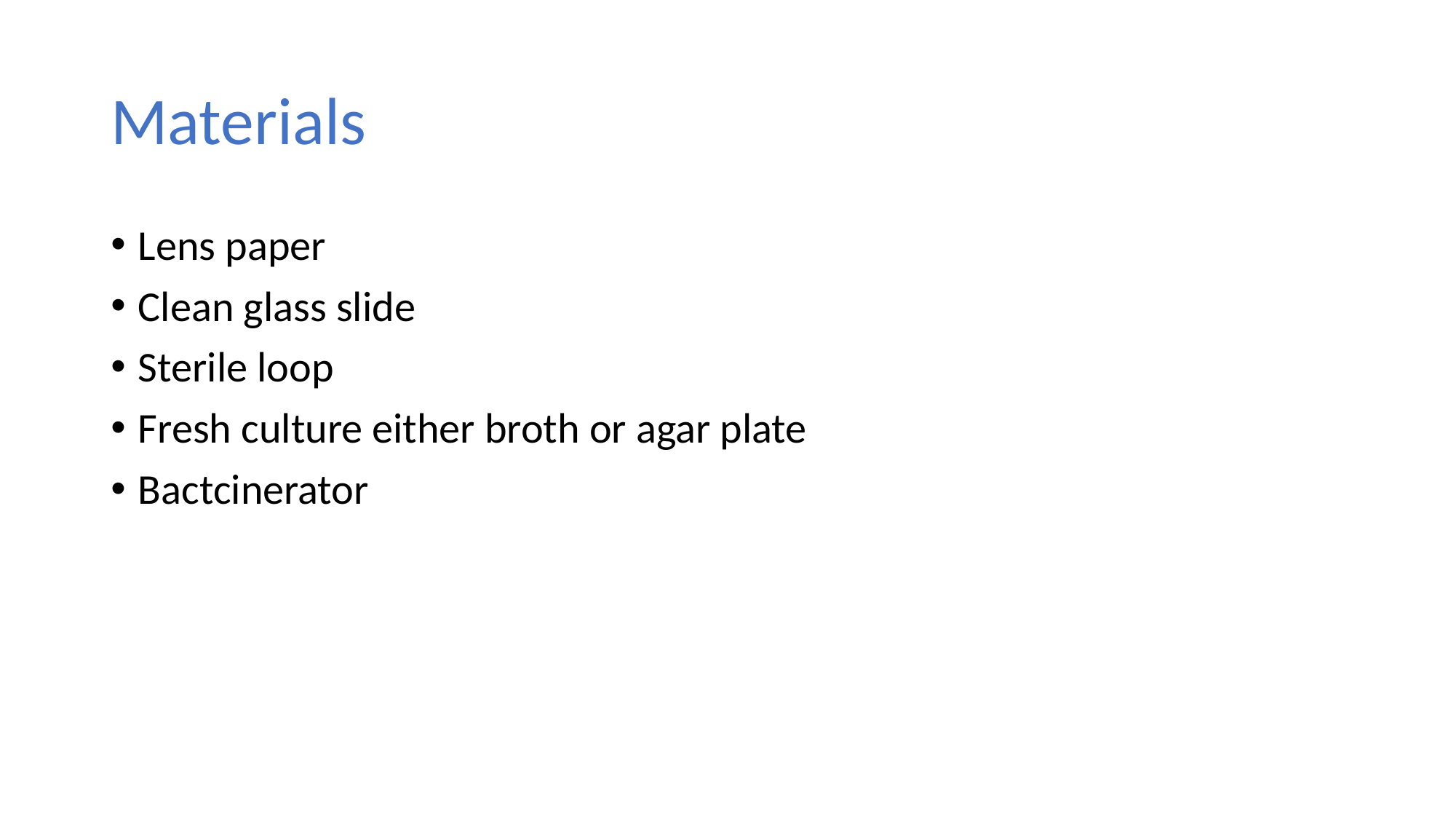

# Materials
Lens paper
Clean glass slide
Sterile loop
Fresh culture either broth or agar plate
Bactcinerator